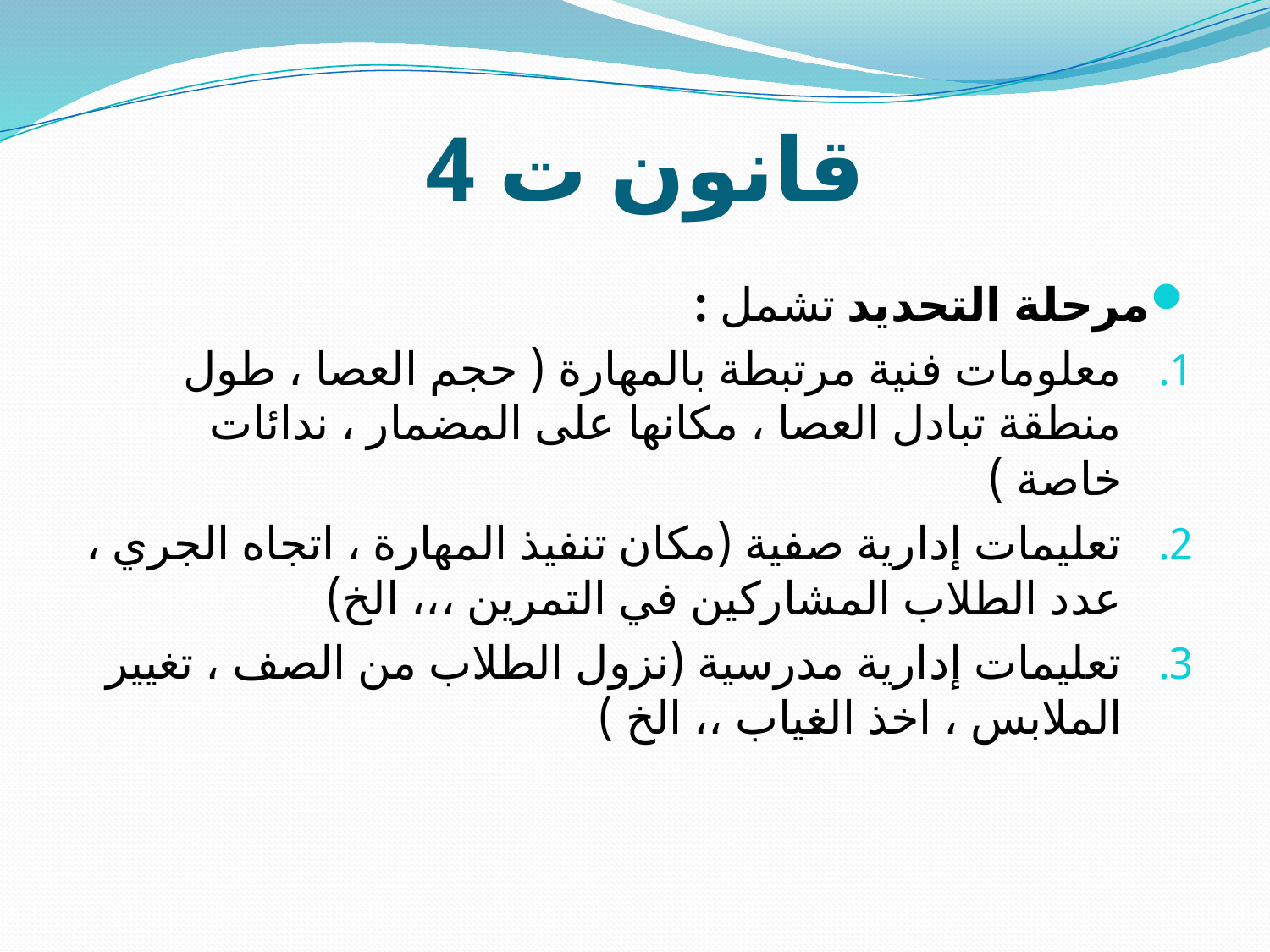

# قانون ت 4
مرحلة التحديد تشمل :
معلومات فنية مرتبطة بالمهارة ( حجم العصا ، طول منطقة تبادل العصا ، مكانها على المضمار ، ندائات خاصة )
تعليمات إدارية صفية (مكان تنفيذ المهارة ، اتجاه الجري ، عدد الطلاب المشاركين في التمرين ،،، الخ)
تعليمات إدارية مدرسية (نزول الطلاب من الصف ، تغيير الملابس ، اخذ الغياب ،، الخ )